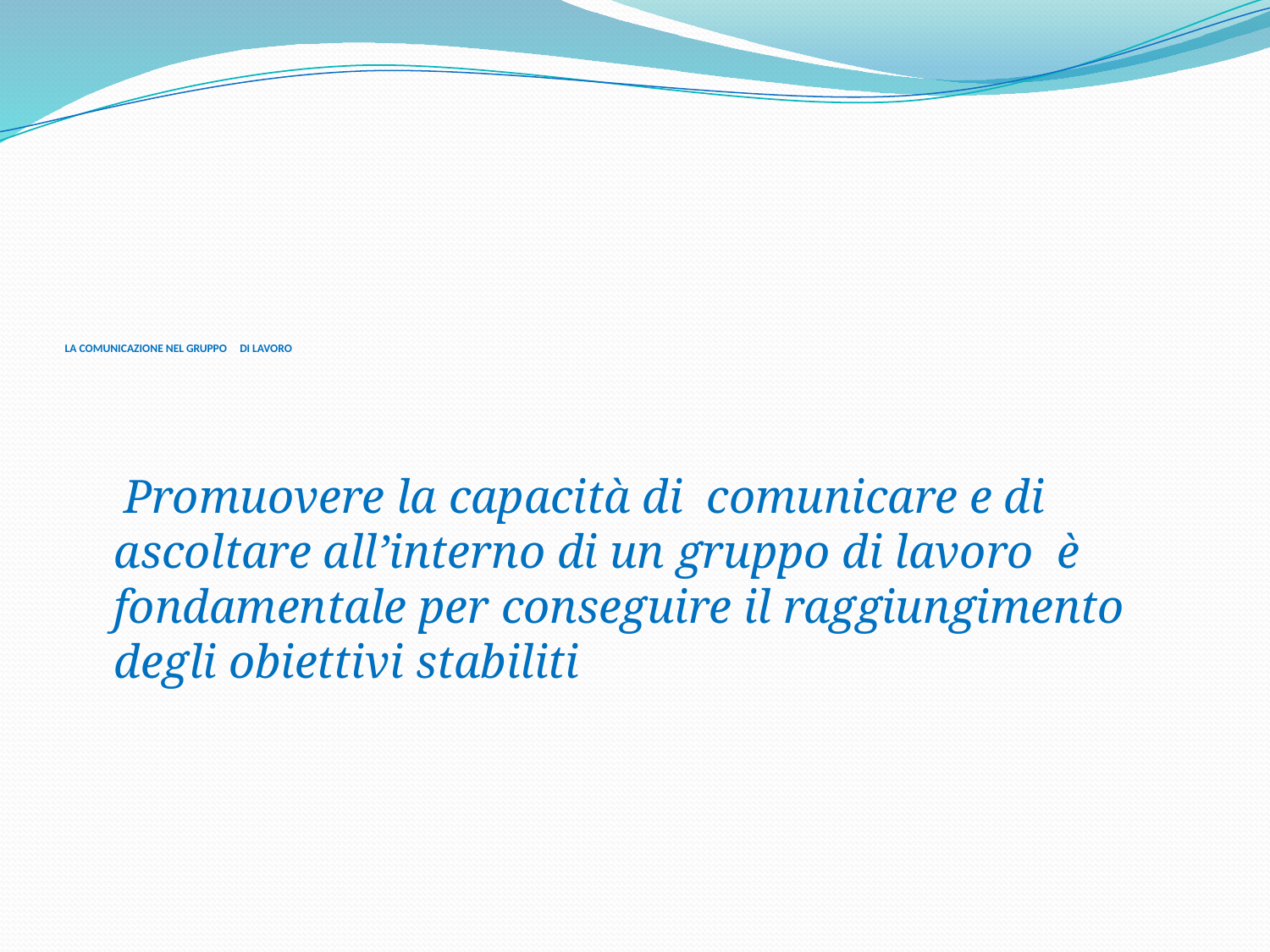

# LA COMUNICAZIONE NEL GRUPPO     DI LAVORO

    Promuovere la capacità di  comunicare e di ascoltare all’interno di un gruppo di lavoro  è fondamentale per conseguire il raggiungimento degli obiettivi stabiliti